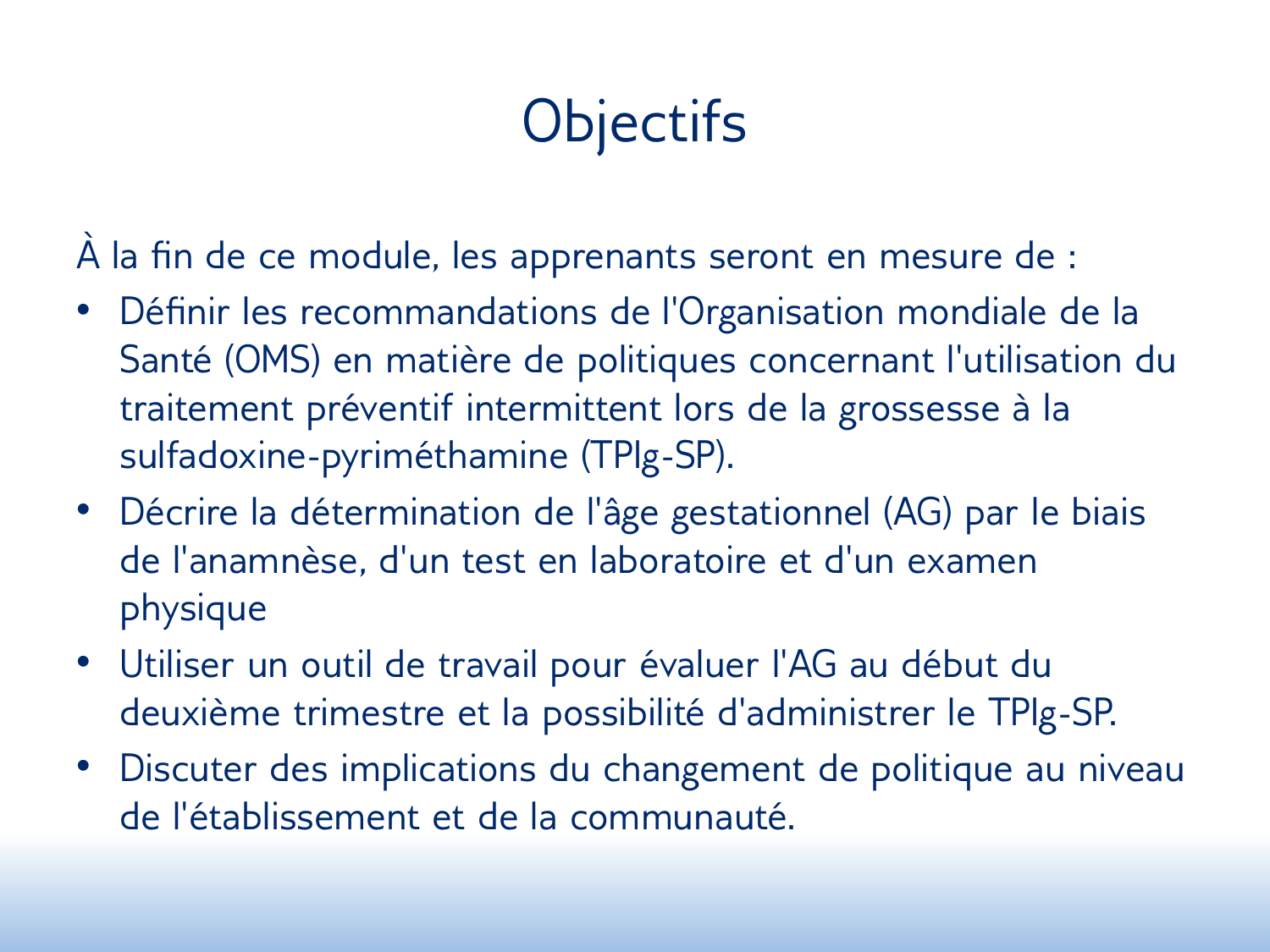

# Objectifs
À la fin de ce module, les apprenants seront en mesure de :
Définir les recommandations de l'Organisation mondiale de la Santé (OMS) en matière de politiques concernant l'utilisation du traitement préventif intermittent lors de la grossesse à la sulfadoxine-pyriméthamine (TPIg-SP).
Décrire la détermination de l'âge gestationnel (AG) par le biais de l'anamnèse, d'un test en laboratoire et d'un examen physique
Utiliser un outil de travail pour évaluer l'AG au début du deuxième trimestre et la possibilité d'administrer le TPIg-SP.
Discuter des implications du changement de politique au niveau de l'établissement et de la communauté.